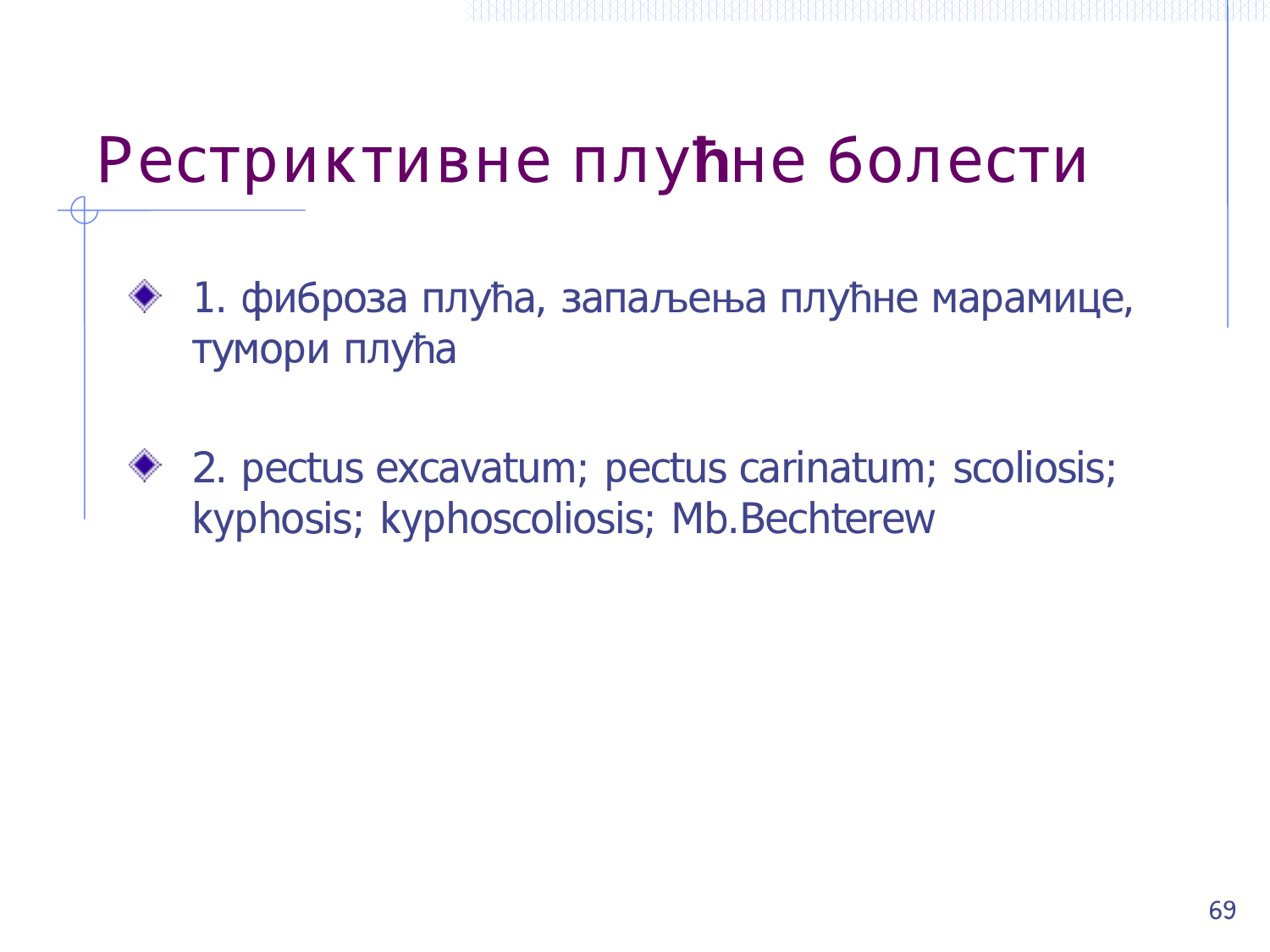

# Рестриктивне плућне болести
1. фиброза плућа, запаљења плућне марамице, тумори плућа

2. pectus excavatum; pectus carinatum; scoliosis; kyphosis; kyphoscoliosis; Mb.Bechterew
69